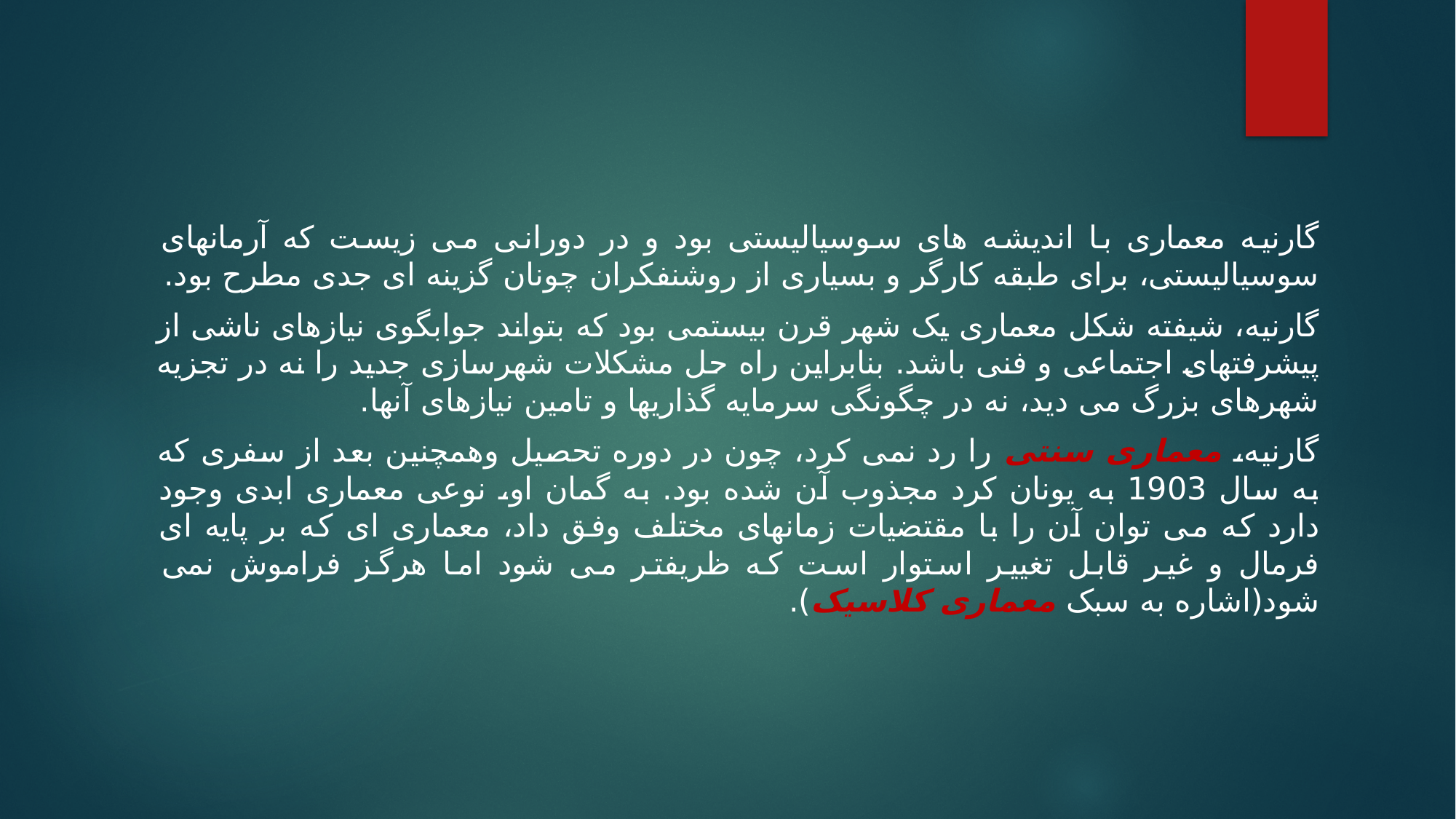

گارنیه معماری با اندیشه های سوسیالیستی بود و در دورانی می زیست که آرمانهای سوسیالیستی، برای طبقه کارگر و بسیاری از روشنفکران چونان گزینه ای جدی مطرح بود.
گارنیه، شیفته شکل معماری یک شهر قرن بیستمی بود که بتواند جوابگوی نیازهای ناشی از پیشرفتهای اجتماعی و فنی باشد. بنابراین راه حل مشکلات شهرسازی جدید را نه در تجزیه شهرهای بزرگ می دید، نه در چگونگی سرمایه گذاریها و تامین نیازهای آنها.
گارنیه، معماری سنتی را رد نمی کرد، چون در دوره تحصیل وهمچنین بعد از سفری که به سال 1903 به یونان کرد مجذوب آن شده بود. به گمان او، نوعی معماری ابدی وجود دارد که می توان آن را با مقتضیات زمانهای مختلف وفق داد، معماری ای که بر پایه ای فرمال و غیر قابل تغییر استوار است که ظریفتر می شود اما هرگز فراموش نمی شود(اشاره به سبک معماری کلاسیک).